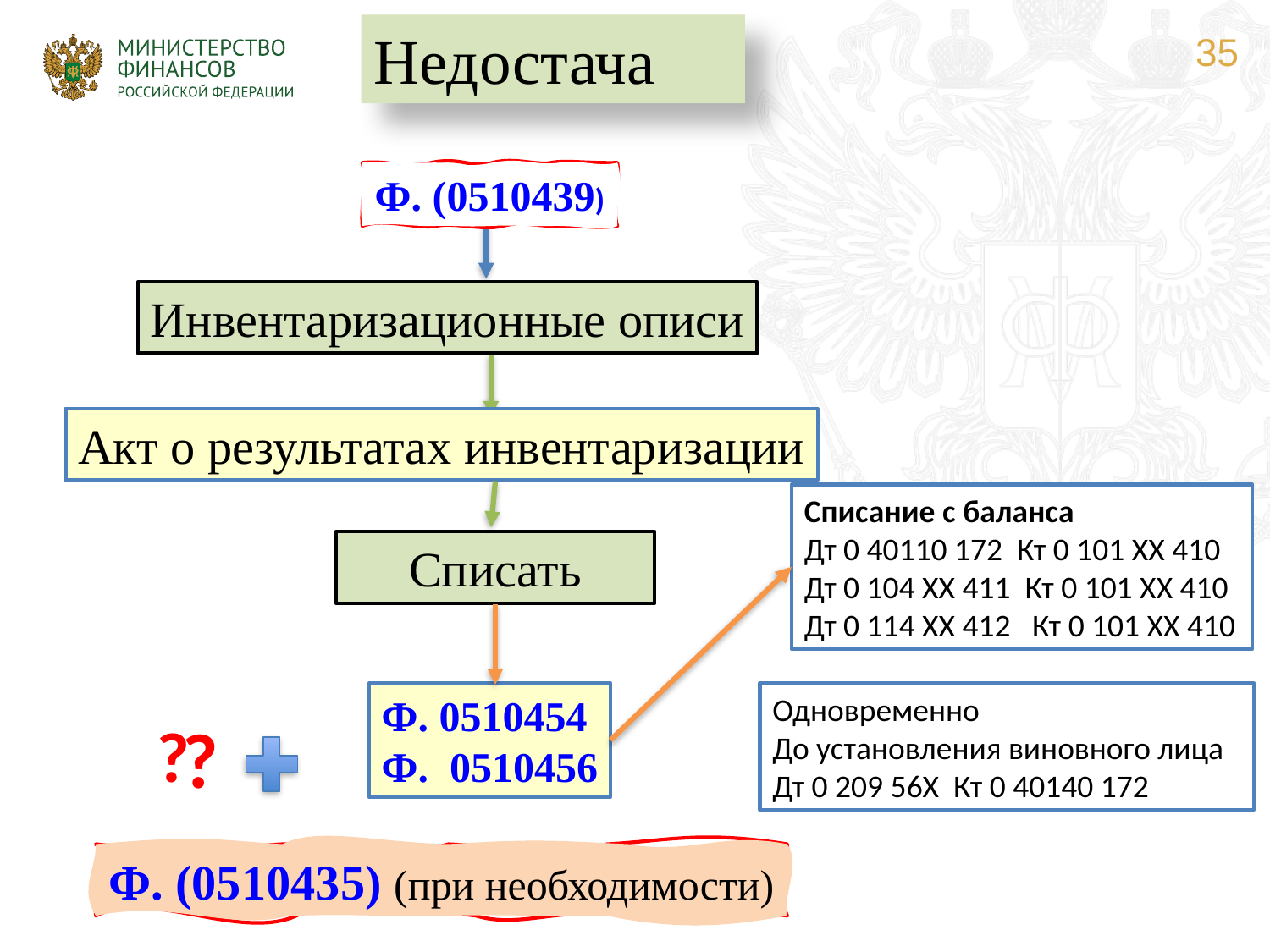

Недостача
Ф. (0510439)
Инвентаризационные описи
Акт о результатах инвентаризации
Списание с баланса
Дт 0 40110 172  Кт 0 101 ХХ 410
Дт 0 104 ХХ 411  Кт 0 101 ХХ 410
Дт 0 114 ХХ 412   Кт 0 101 ХХ 410
Списать
Ф. 0510454
Ф.  0510456
Одновременно
До установления виновного лица
Дт 0 209 56Х  Кт 0 40140 172
?
?

Ф. (0510435) (при необходимости)